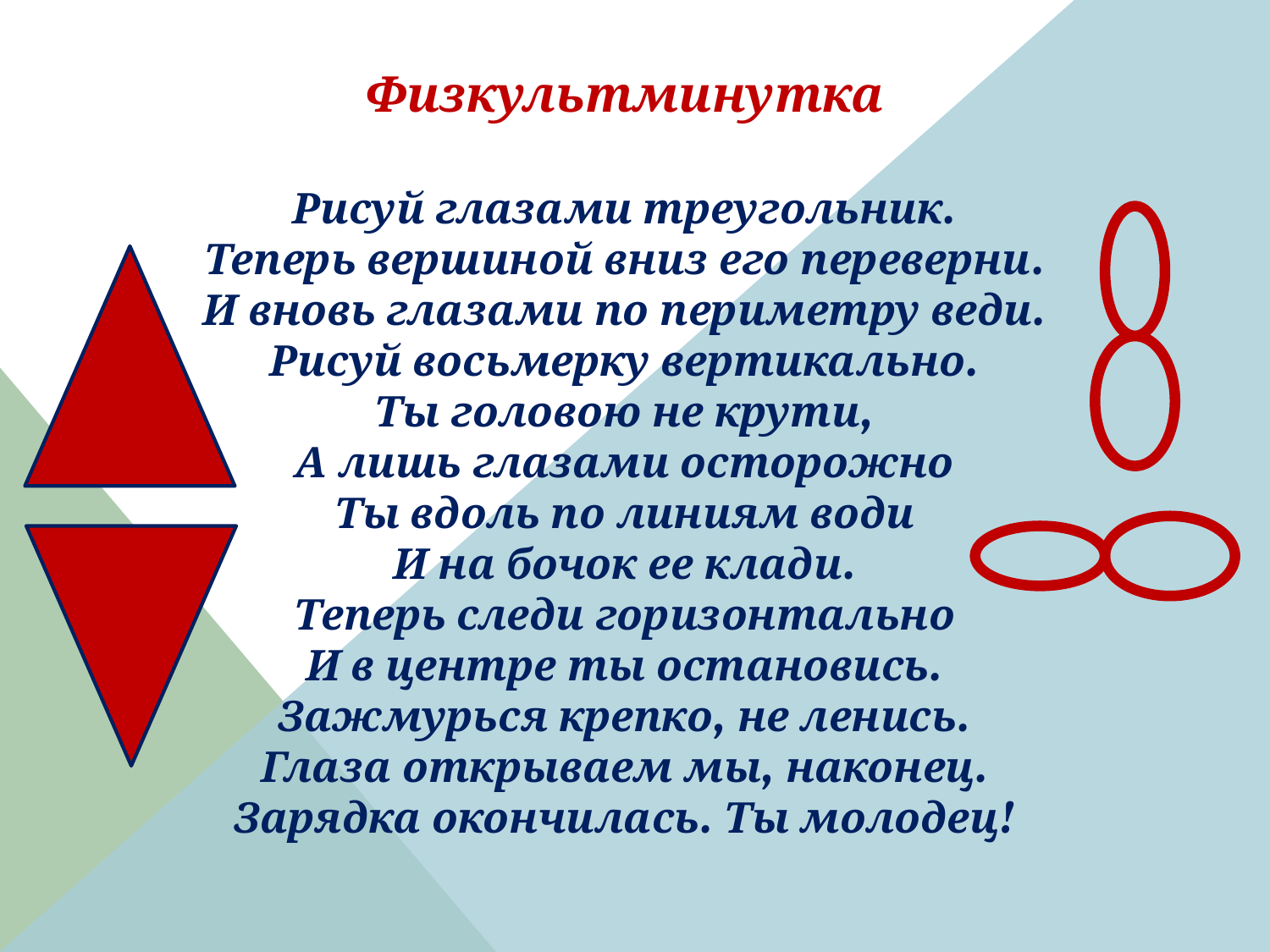

Физкультминутка

Рисуй глазами треугольник.
Теперь вершиной вниз его переверни.
И вновь глазами по периметру веди.
Рисуй восьмерку вертикально.
Ты головою не крути,
А лишь глазами осторожно
Ты вдоль по линиям води
И на бочок ее клади.
Теперь следи горизонтально
И в центре ты остановись.
Зажмурься крепко, не ленись.
Глаза открываем мы, наконец.
Зарядка окончилась. Ты молодец!